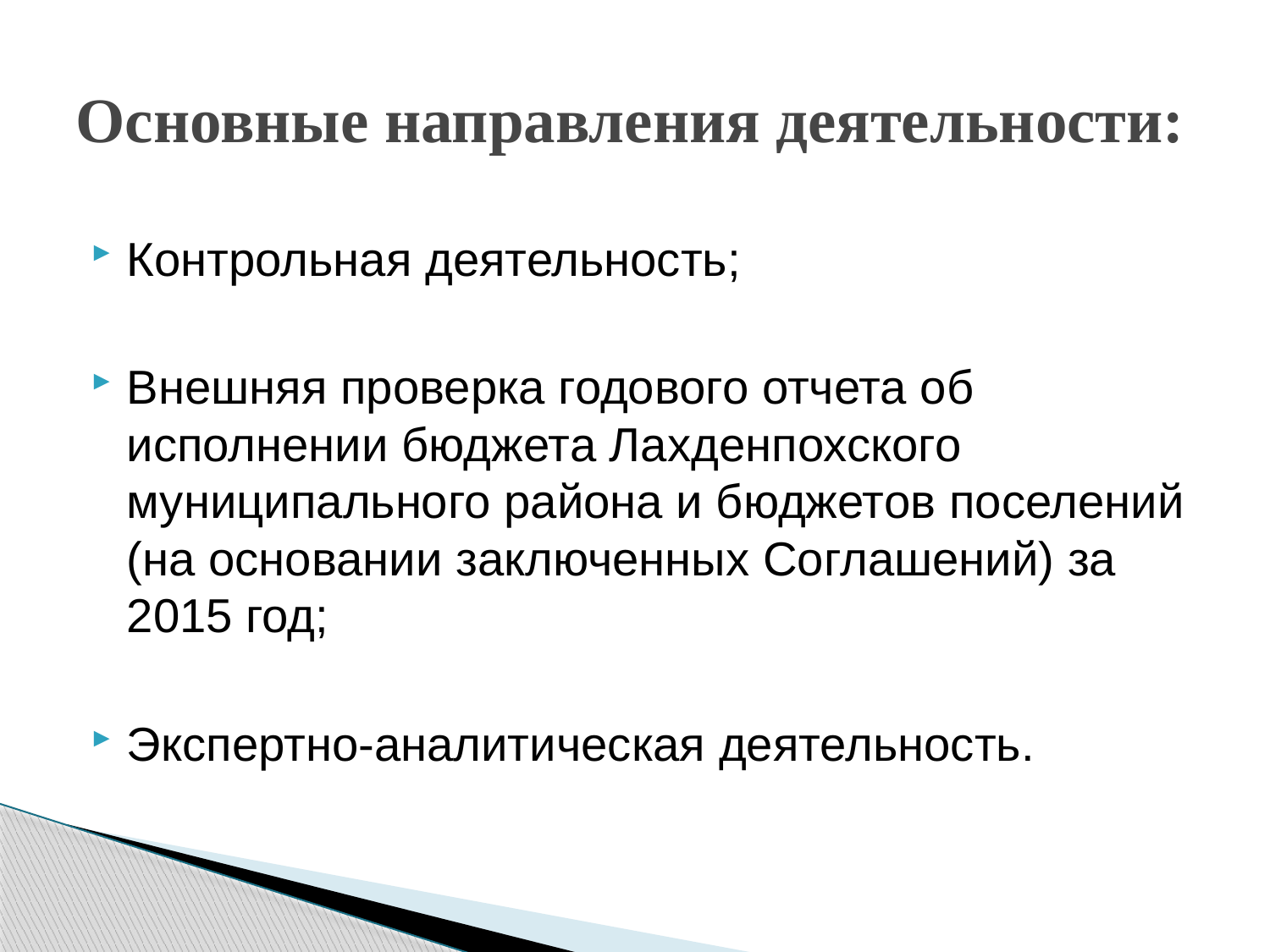

# Основные направления деятельности:
Контрольная деятельность;

Внешняя проверка годового отчета об исполнении бюджета Лахденпохского муниципального района и бюджетов поселений (на основании заключенных Соглашений) за 2015 год;

Экспертно-аналитическая деятельность.